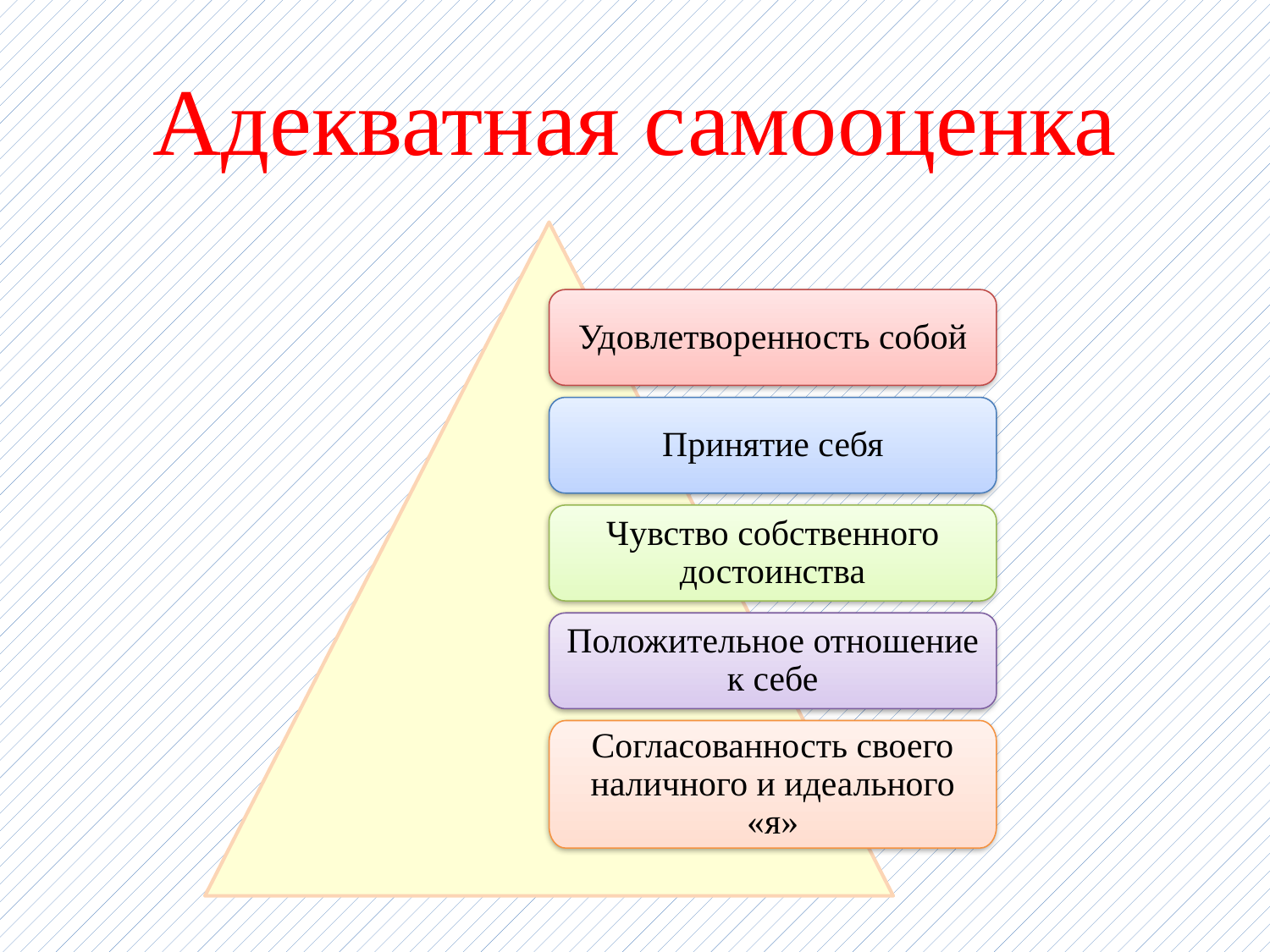

# Адекватная самооценка

Удовлетворенность собой
Принятие себя
Чувство собственного достоинства
Положительное отношение к себе
Согласованность своего наличного и идеального «я»